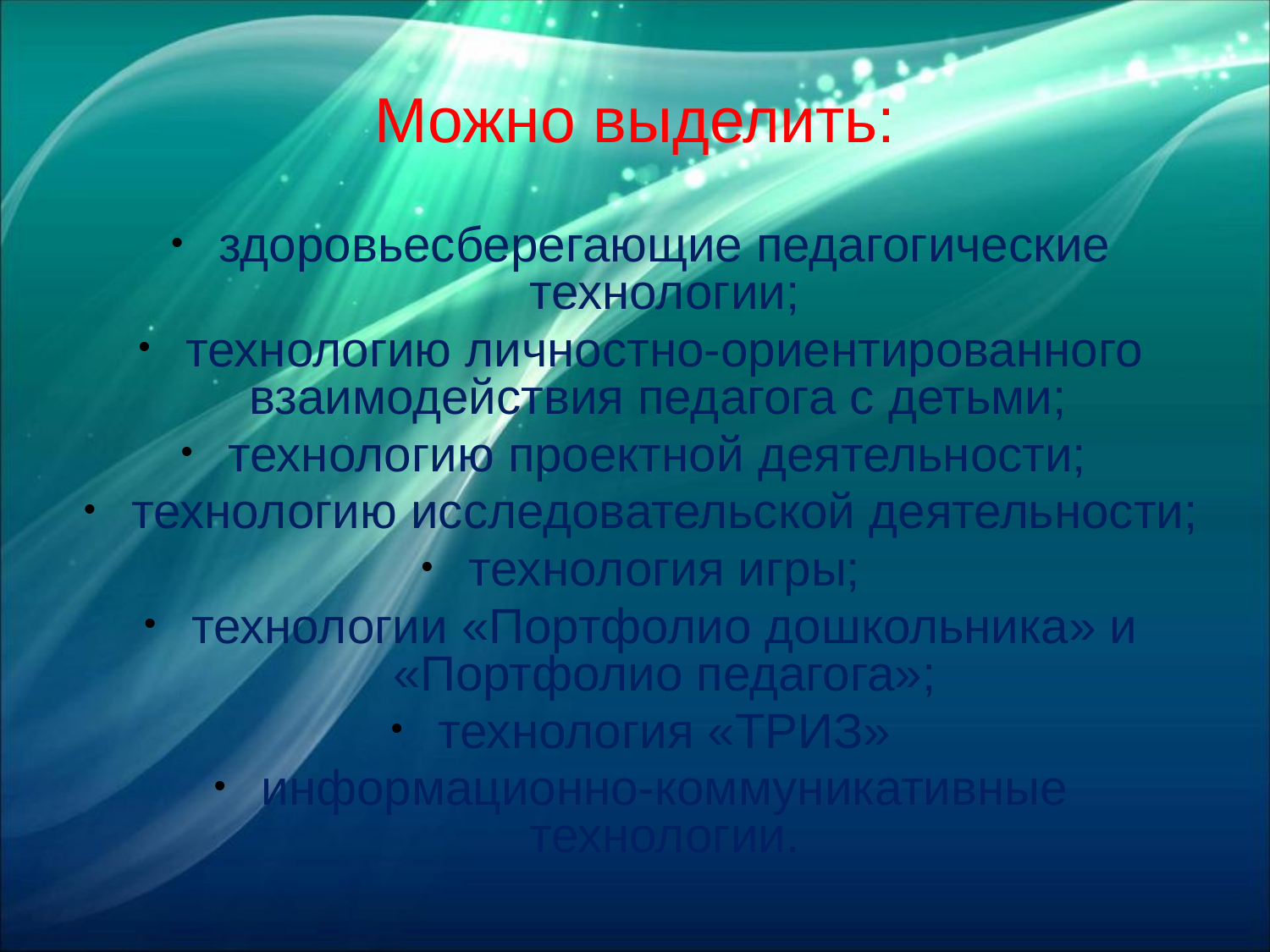

# Можно выделить:

здоровьесберегающие педагогические технологии;
технологию личностно-ориентированного взаимодействия педагога с детьми;
технологию проектной деятельности;
технологию исследовательской деятельности;
технология игры;
технологии «Портфолио дошкольника» и «Портфолио педагога»;
технология «ТРИЗ»
информационно-коммуникативные технологии.